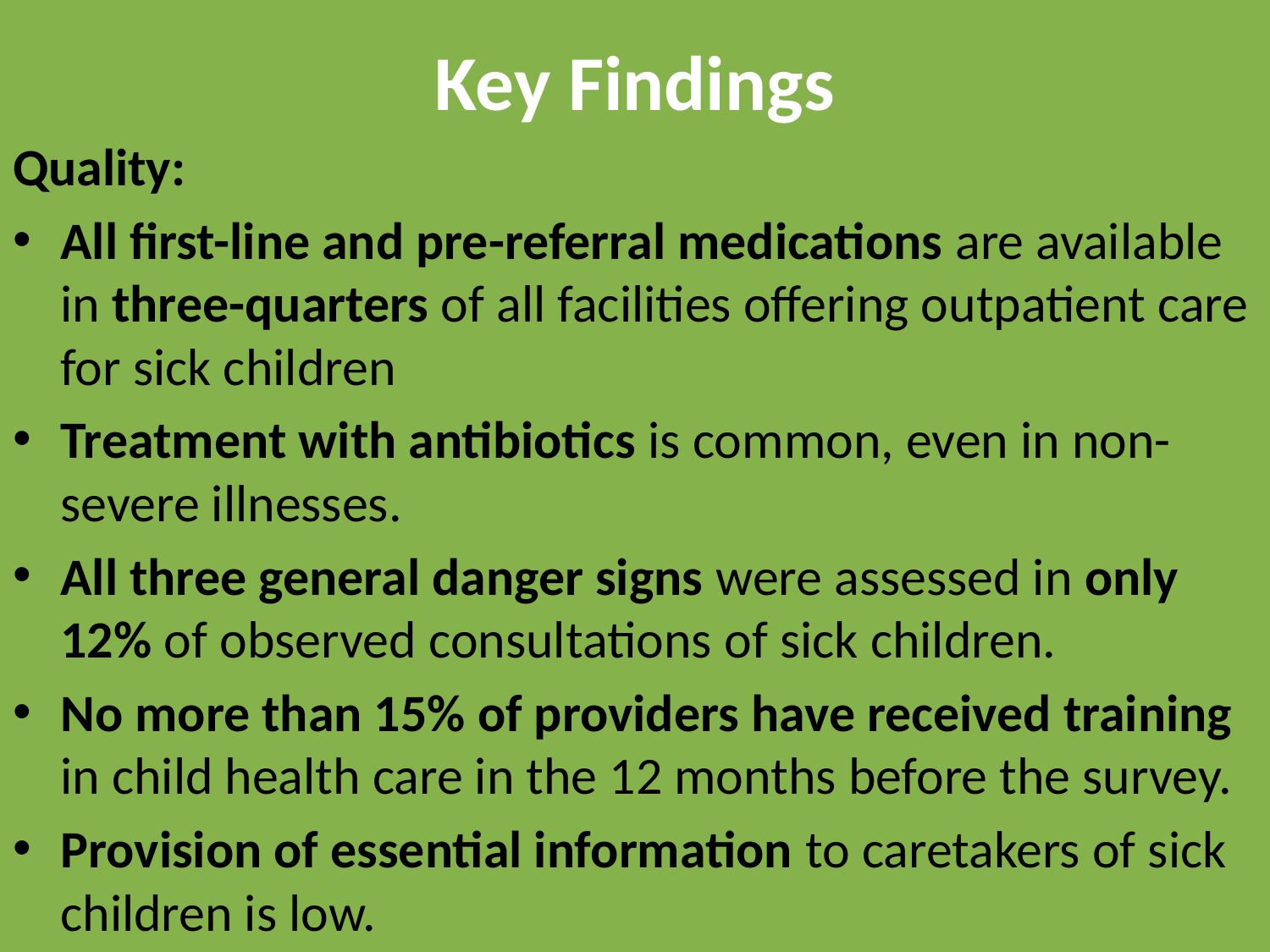

# Key Findings
Quality:
All first-line and pre-referral medications are available in three-quarters of all facilities offering outpatient care for sick children
Treatment with antibiotics is common, even in non-severe illnesses.
All three general danger signs were assessed in only 12% of observed consultations of sick children.
No more than 15% of providers have received training in child health care in the 12 months before the survey.
Provision of essential information to caretakers of sick children is low.